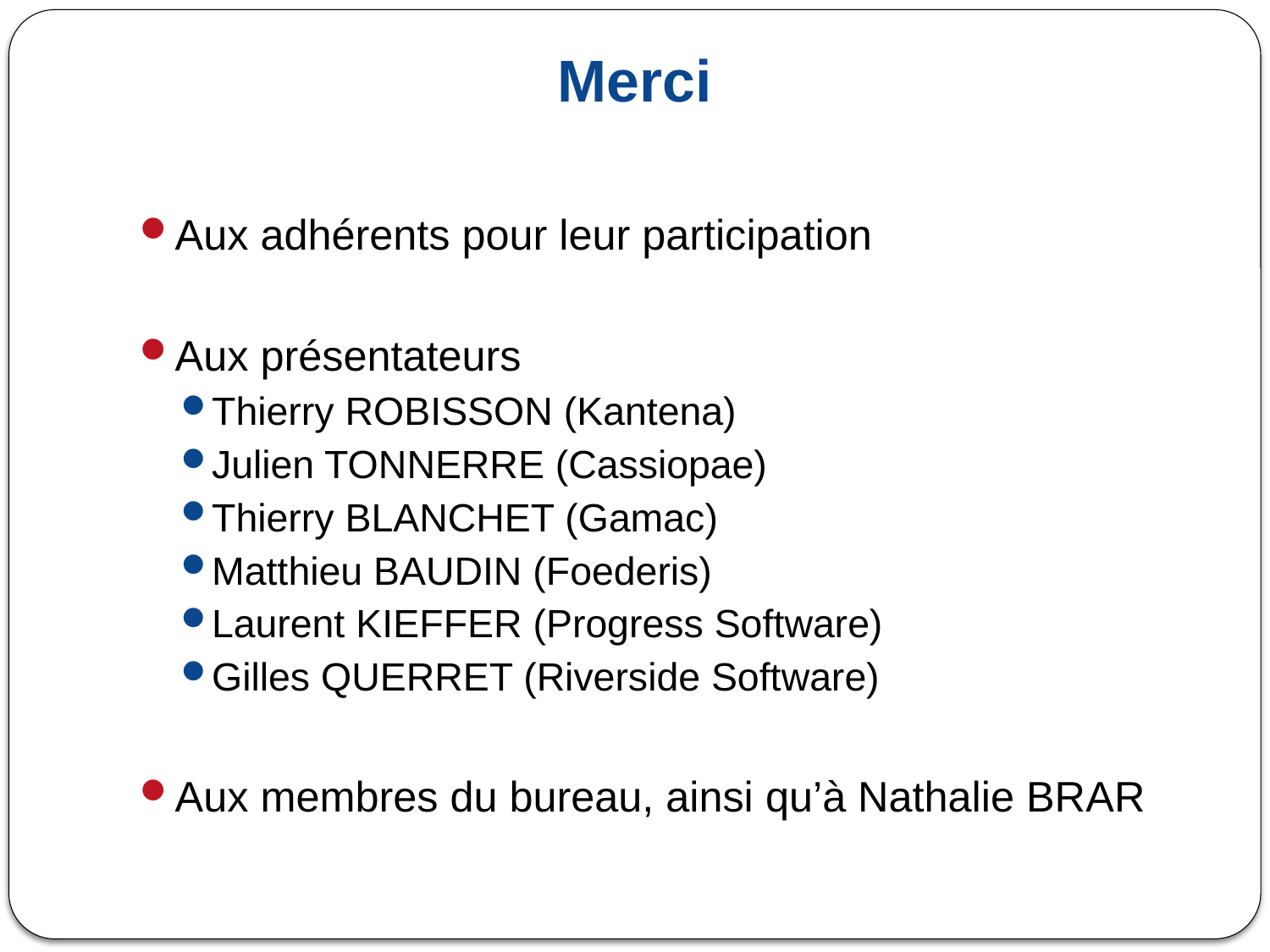

Merci
Aux adhérents pour leur participation

Aux présentateurs
Thierry ROBISSON (Kantena)
Julien TONNERRE (Cassiopae)
Thierry BLANCHET (Gamac)
Matthieu BAUDIN (Foederis)
Laurent KIEFFER (Progress Software)
Gilles QUERRET (Riverside Software)

Aux membres du bureau, ainsi qu’à Nathalie BRAR